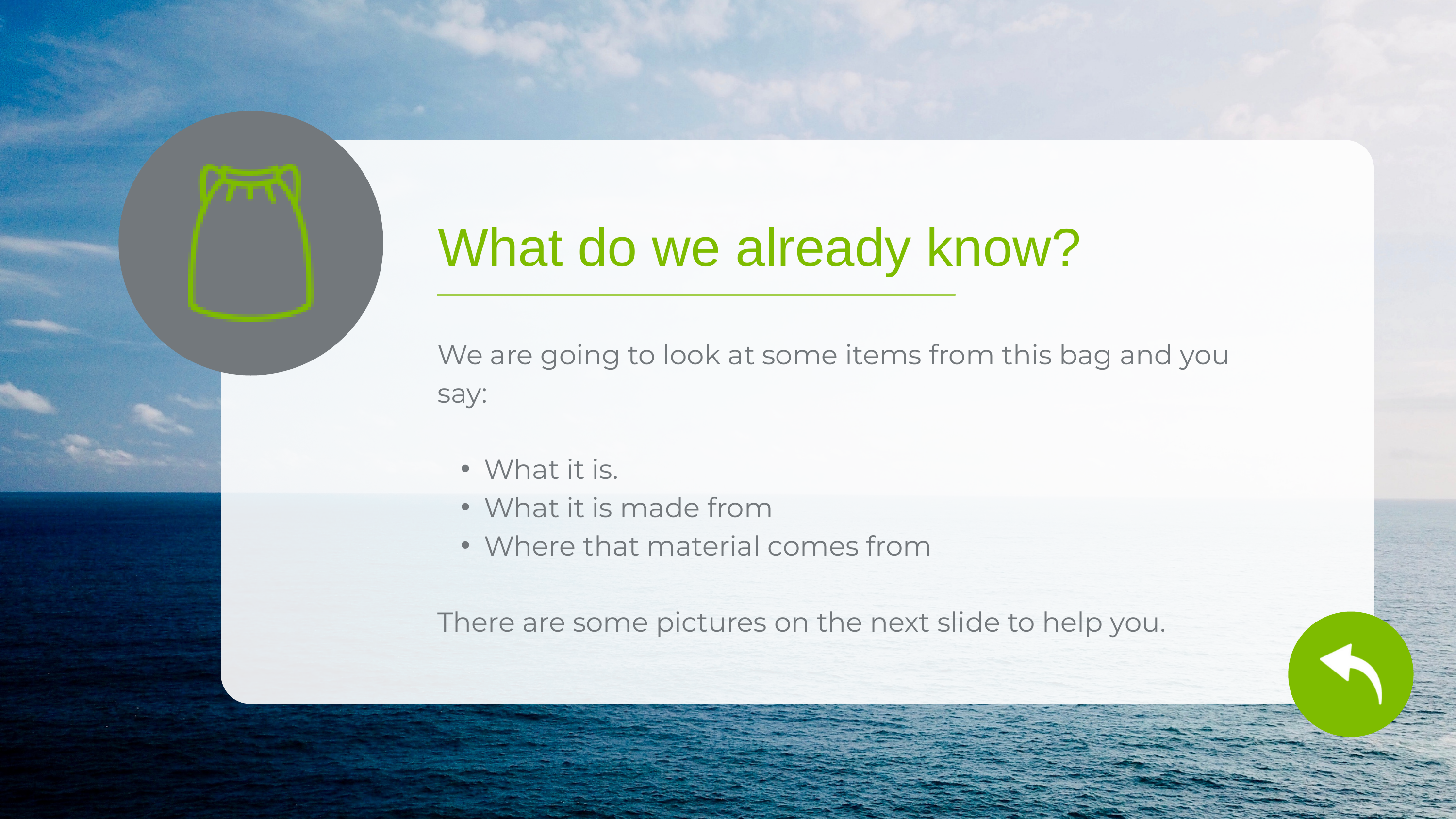

What do we already know?

We are going to look at some items from this bag and you say:

What it is.
What it is made from
Where that material comes from

There are some pictures on the next slide to help you.